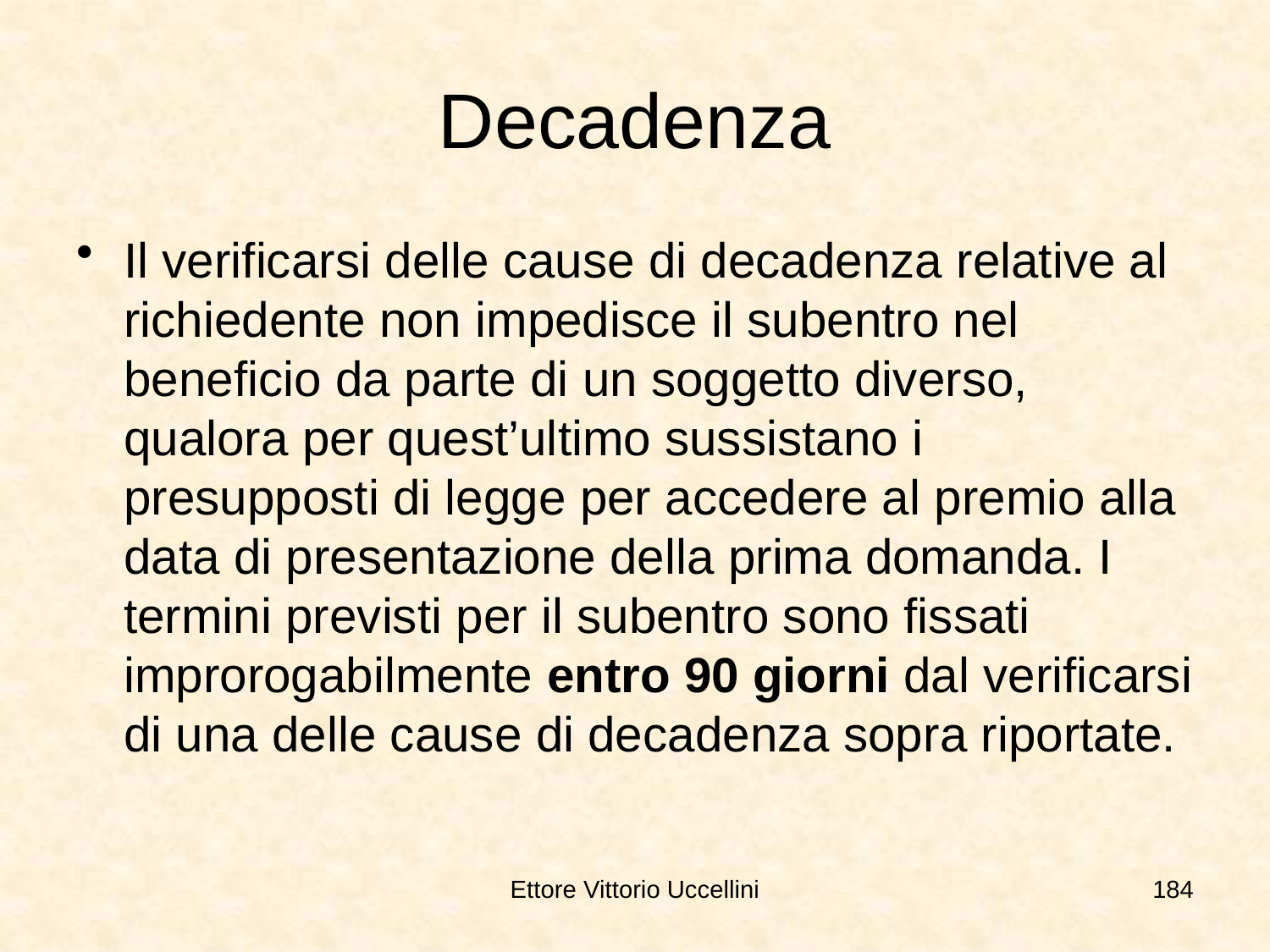

# Decadenza
Il verificarsi delle cause di decadenza relative al richiedente non impedisce il subentro nel beneficio da parte di un soggetto diverso, qualora per quest’ultimo sussistano i presupposti di legge per accedere al premio alla data di presentazione della prima domanda. I termini previsti per il subentro sono fissati improrogabilmente entro 90 giorni dal verificarsi di una delle cause di decadenza sopra riportate.

Ettore Vittorio Uccellini
184